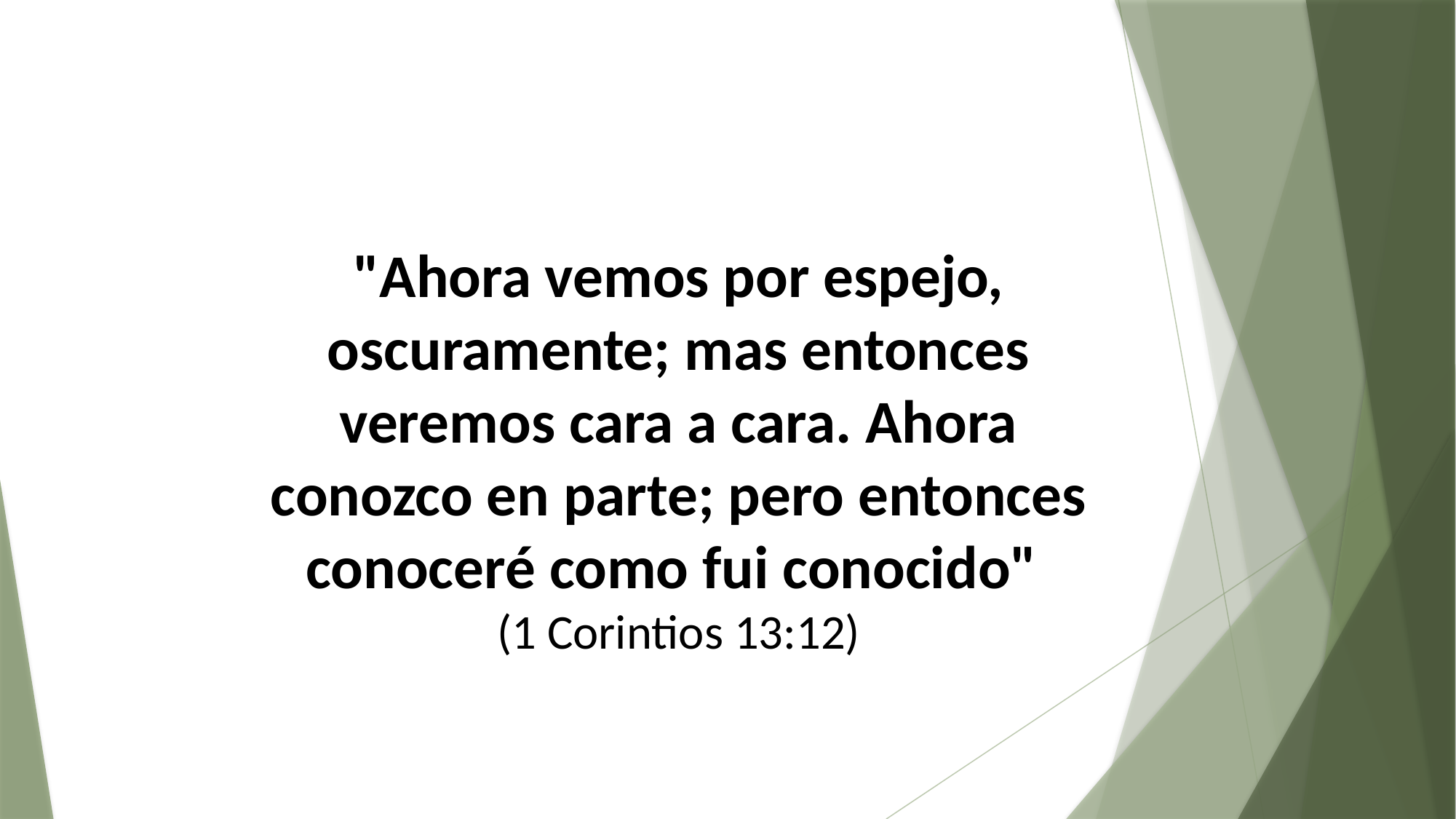

"Ahora vemos por espejo, oscuramente; mas entonces veremos cara a cara. Ahora conozco en parte; pero entonces conoceré como fui conocido"
(1 Corintios 13:12)